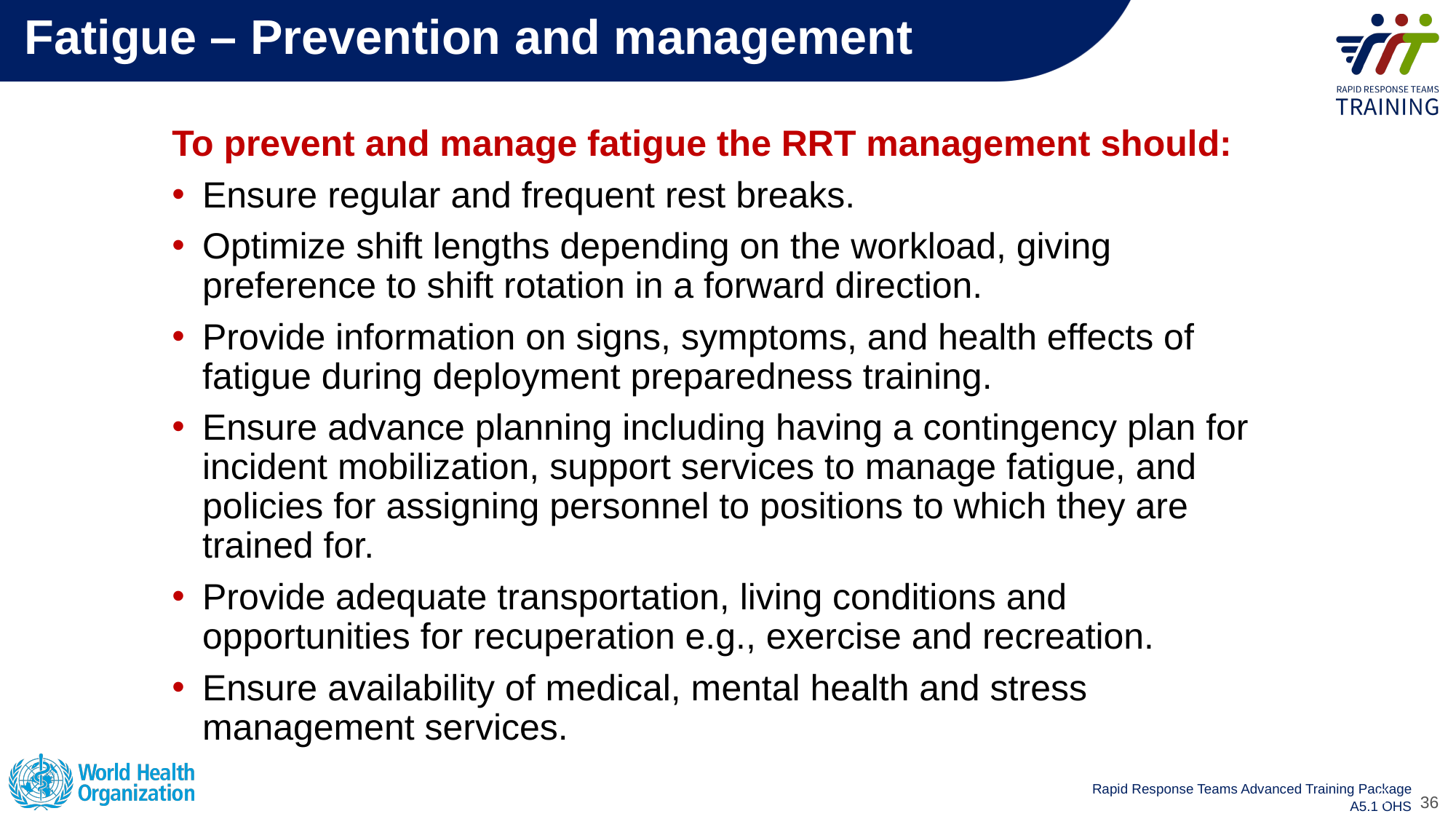

Fatigue – Prevention and management
To prevent and manage fatigue the RRT management should:
Ensure regular and frequent rest breaks.
Optimize shift lengths depending on the workload, giving preference to shift rotation in a forward direction.
Provide information on signs, symptoms, and health effects of fatigue during deployment preparedness training.
Ensure advance planning including having a contingency plan for incident mobilization, support services to manage fatigue, and policies for assigning personnel to positions to which they are trained for.
Provide adequate transportation, living conditions and opportunities for recuperation e.g., exercise and recreation.
Ensure availability of medical, mental health and stress management services.
36